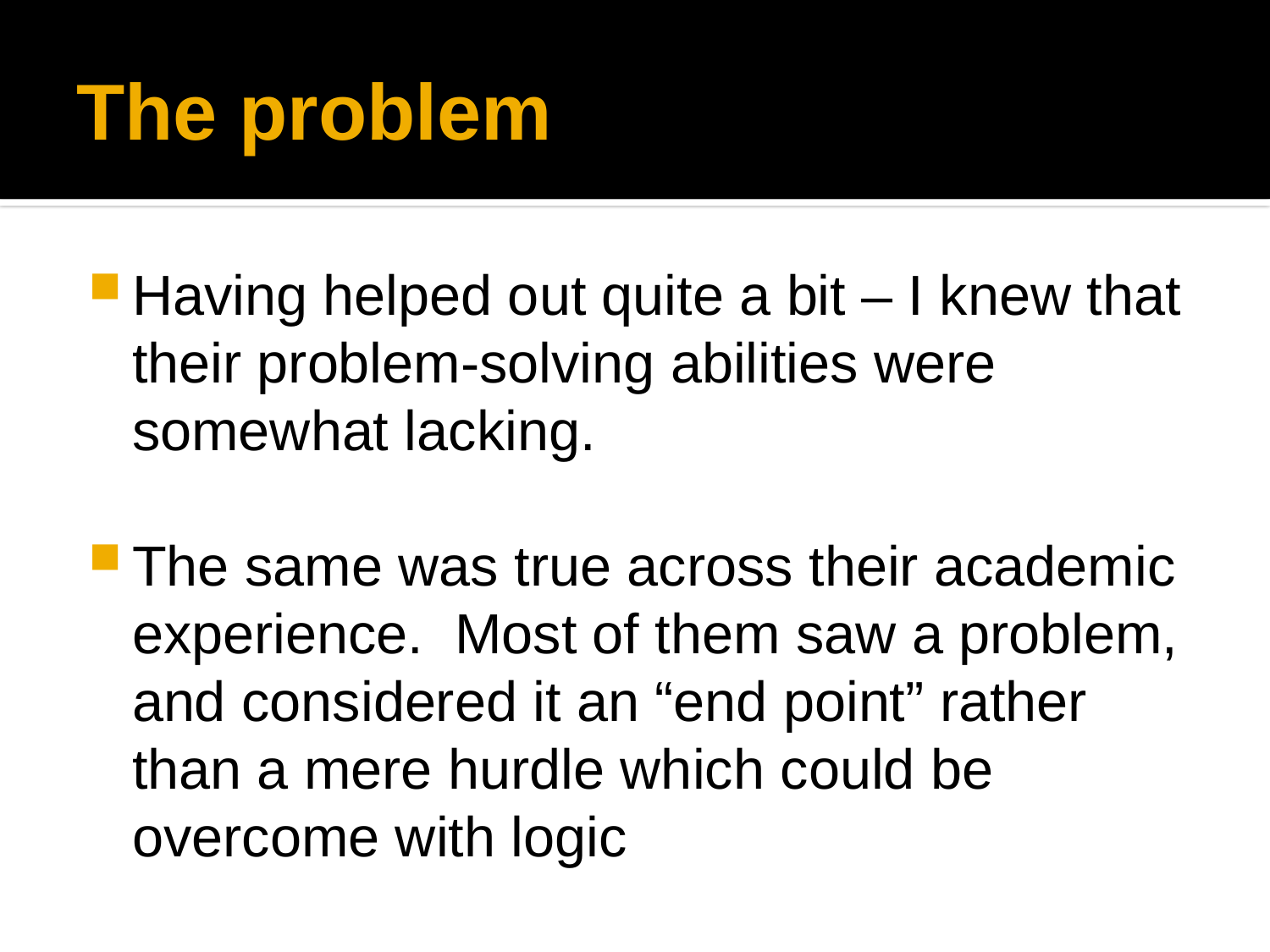

# The problem
Having helped out quite a bit – I knew that their problem-solving abilities were somewhat lacking.

The same was true across their academic experience.  Most of them saw a problem, and considered it an “end point” rather than a mere hurdle which could be overcome with logic